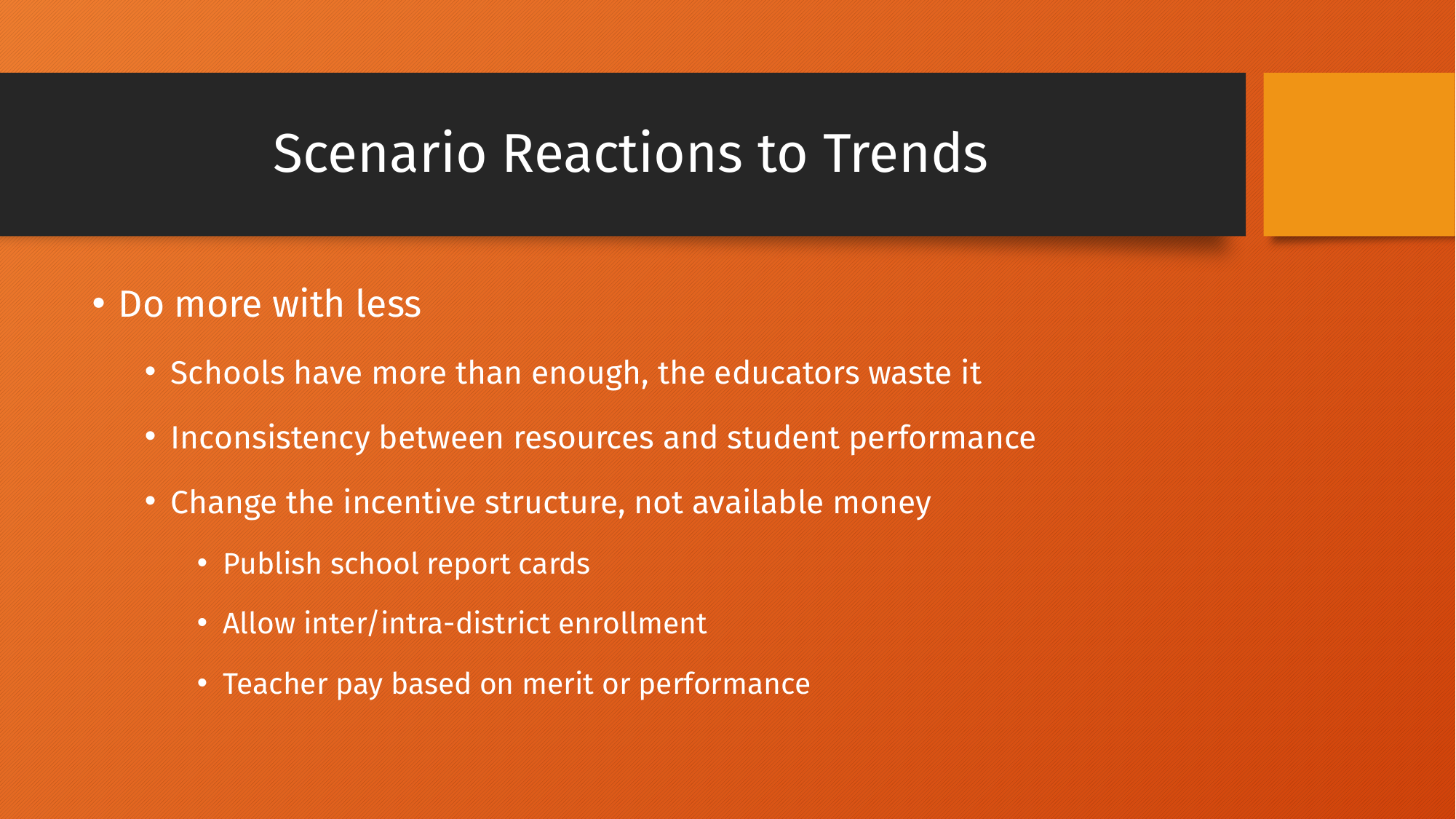

# Scenario Reactions to Trends
Do more with less
Schools have more than enough, the educators waste it
Inconsistency between resources and student performance
Change the incentive structure, not available money
Publish school report cards
Allow inter/intra-district enrollment
Teacher pay based on merit or performance